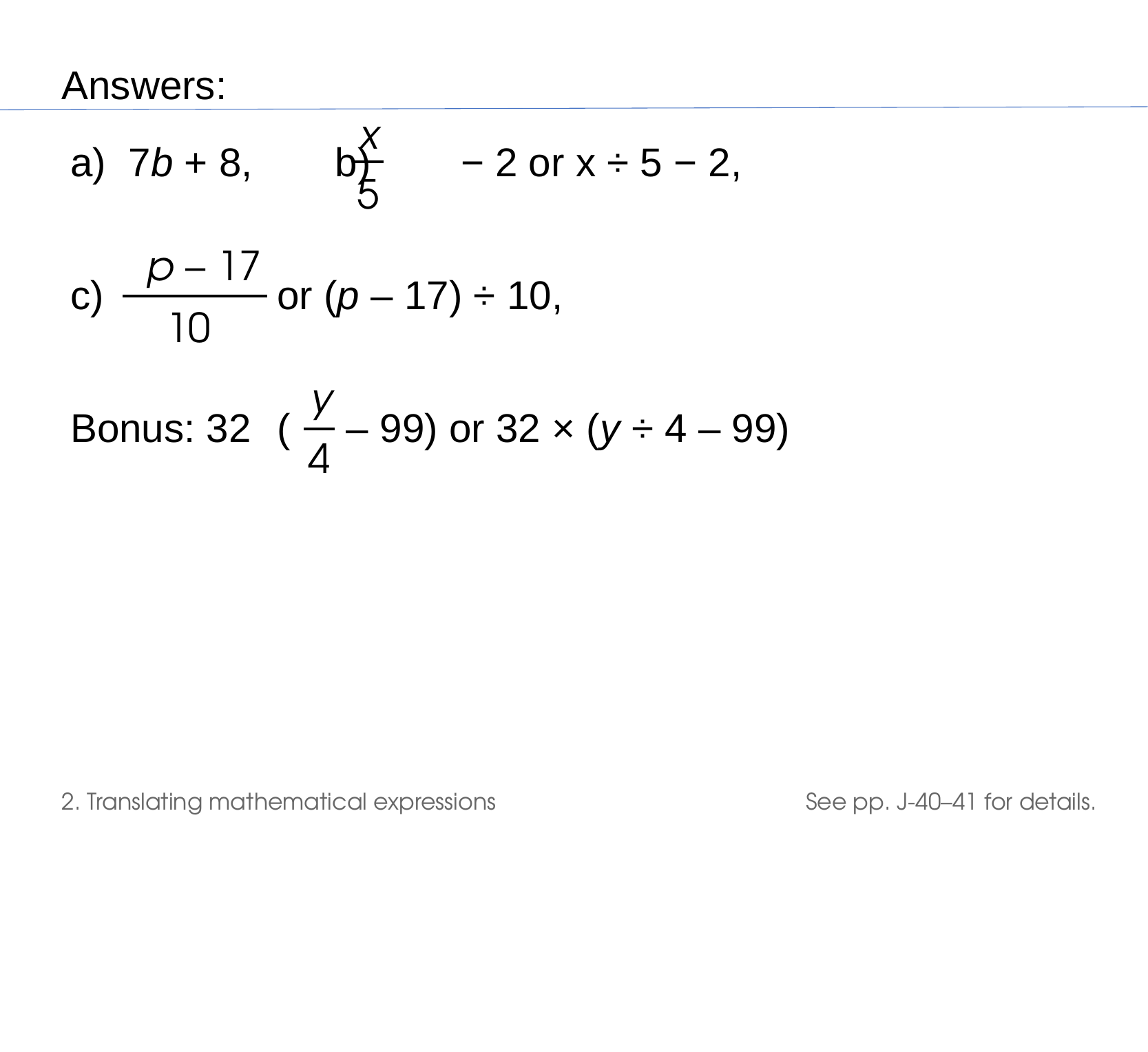

Answers:
x
5
7b + 8, 	b) 	  − 2 or x ÷ 5 − 2,

c)  		or (p – 17) ÷ 10,

Bonus: 32	(     – 99) or 32 × (y ÷ 4 – 99)
  p – 17
    10
y
4
2. Translating mathematical expressions
See pp. J-40–41 for details.